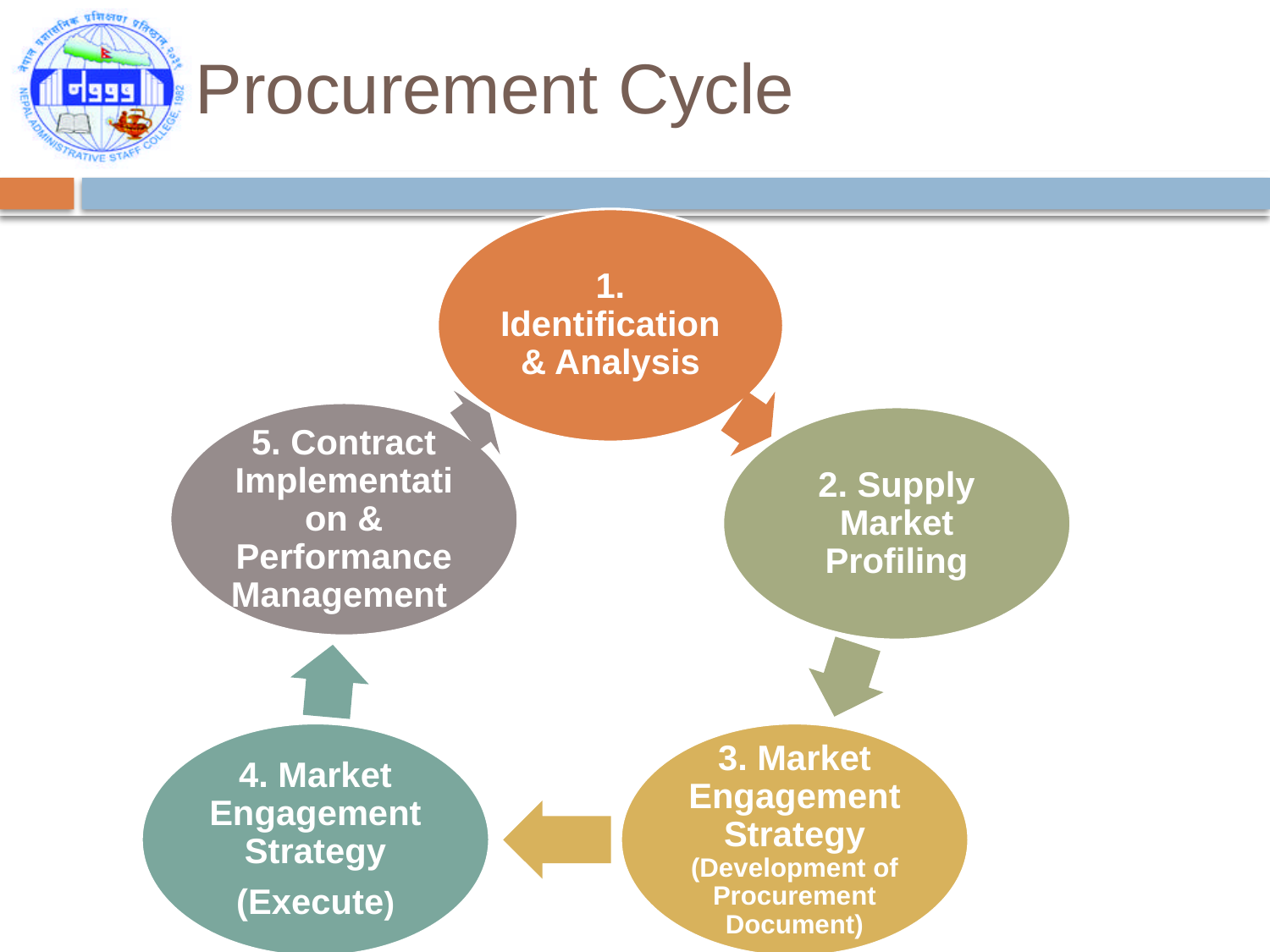

# Procurement Cycle
1. Identification & Analysis

2. Supply Market Profiling

3. Market Engagement Strategy (Development of Procurement Document)

4. Market Engagement Strategy
(Execute)

5. Contract Implementation & Performance Management